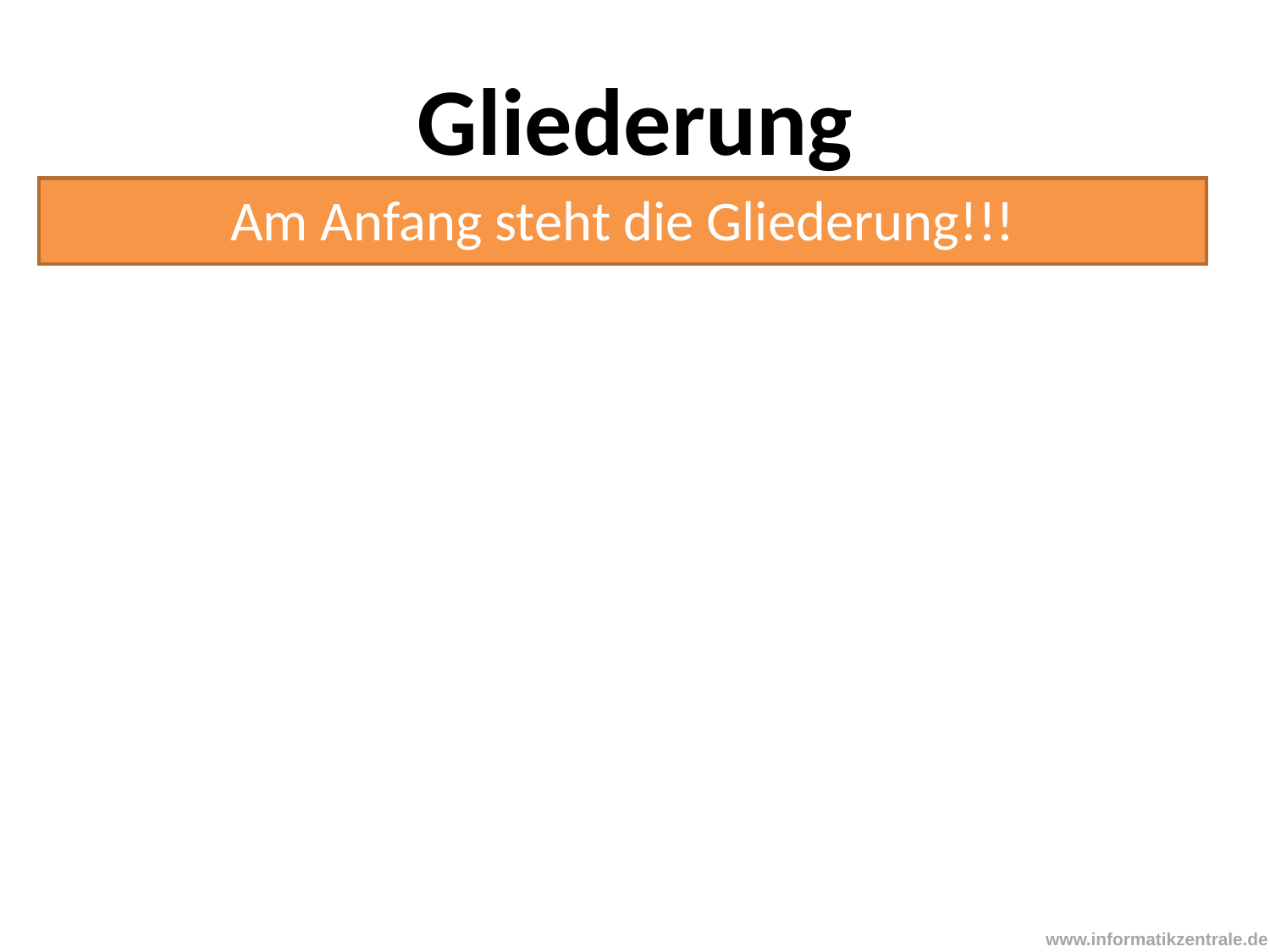

# Gliederung
Am Anfang steht die Gliederung!!!